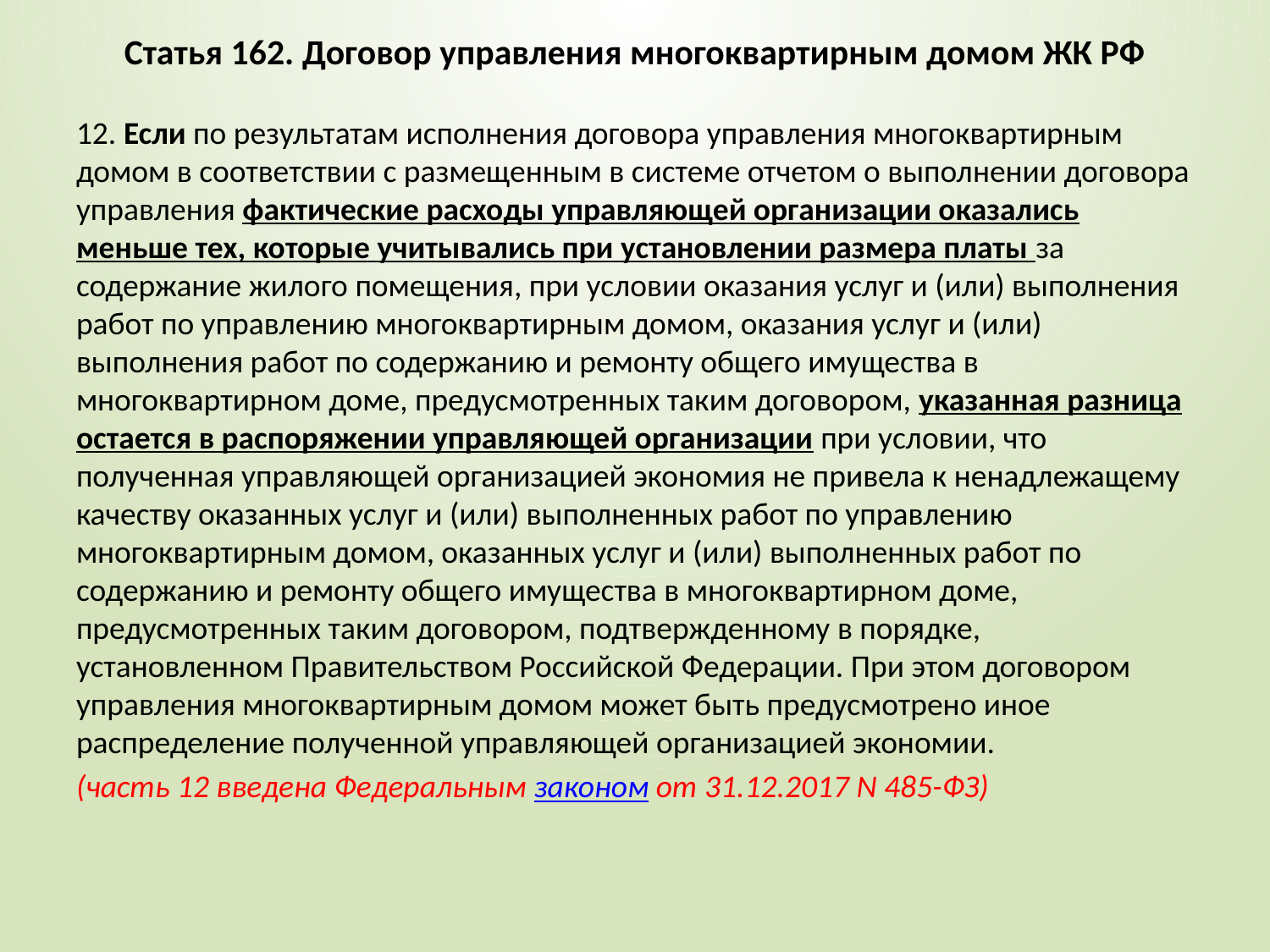

# Статья 162. Договор управления многоквартирным домом ЖК РФ
12. Если по результатам исполнения договора управления многоквартирным домом в соответствии с размещенным в системе отчетом о выполнении договора управления фактические расходы управляющей организации оказались меньше тех, которые учитывались при установлении размера платы за содержание жилого помещения, при условии оказания услуг и (или) выполнения работ по управлению многоквартирным домом, оказания услуг и (или) выполнения работ по содержанию и ремонту общего имущества в многоквартирном доме, предусмотренных таким договором, указанная разница остается в распоряжении управляющей организации при условии, что полученная управляющей организацией экономия не привела к ненадлежащему качеству оказанных услуг и (или) выполненных работ по управлению многоквартирным домом, оказанных услуг и (или) выполненных работ по содержанию и ремонту общего имущества в многоквартирном доме, предусмотренных таким договором, подтвержденному в порядке, установленном Правительством Российской Федерации. При этом договором управления многоквартирным домом может быть предусмотрено иное распределение полученной управляющей организацией экономии.
(часть 12 введена Федеральным законом от 31.12.2017 N 485-ФЗ)